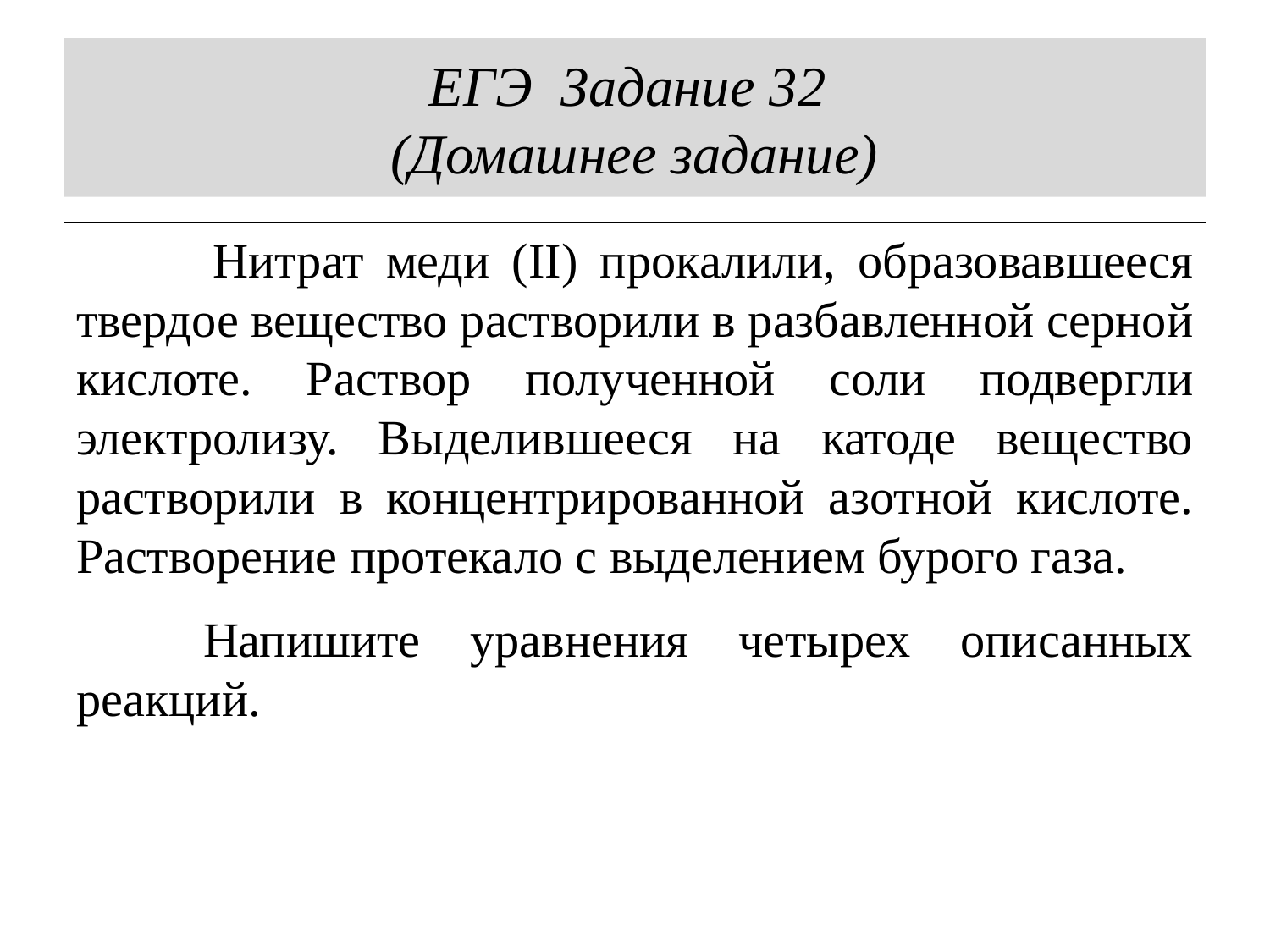

# ЕГЭ  Задание 32 (Домашнее задание)
 	Нитрат меди (II) прокалили, образовавшееся твердое вещество растворили в разбавленной серной кислоте. Раствор полученной соли подвергли электролизу. Выделившееся на катоде вещество растворили в концентрированной азотной кислоте. Растворение протекало с выделением бурого газа.
	Напишите уравнения четырех описанных реакций.